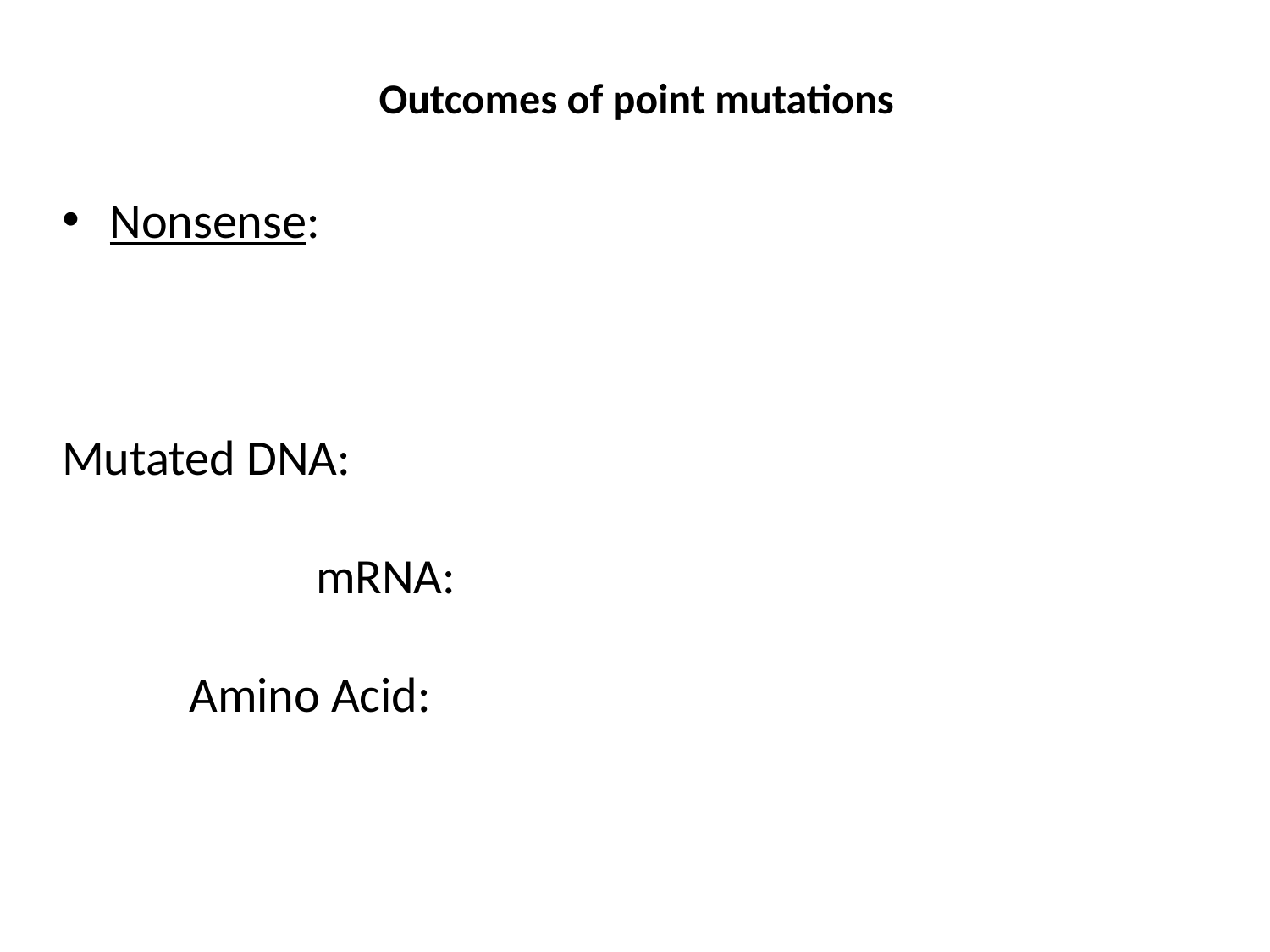

# Outcomes of point mutations
Nonsense:

Mutated DNA:

		mRNA:

	Amino Acid: